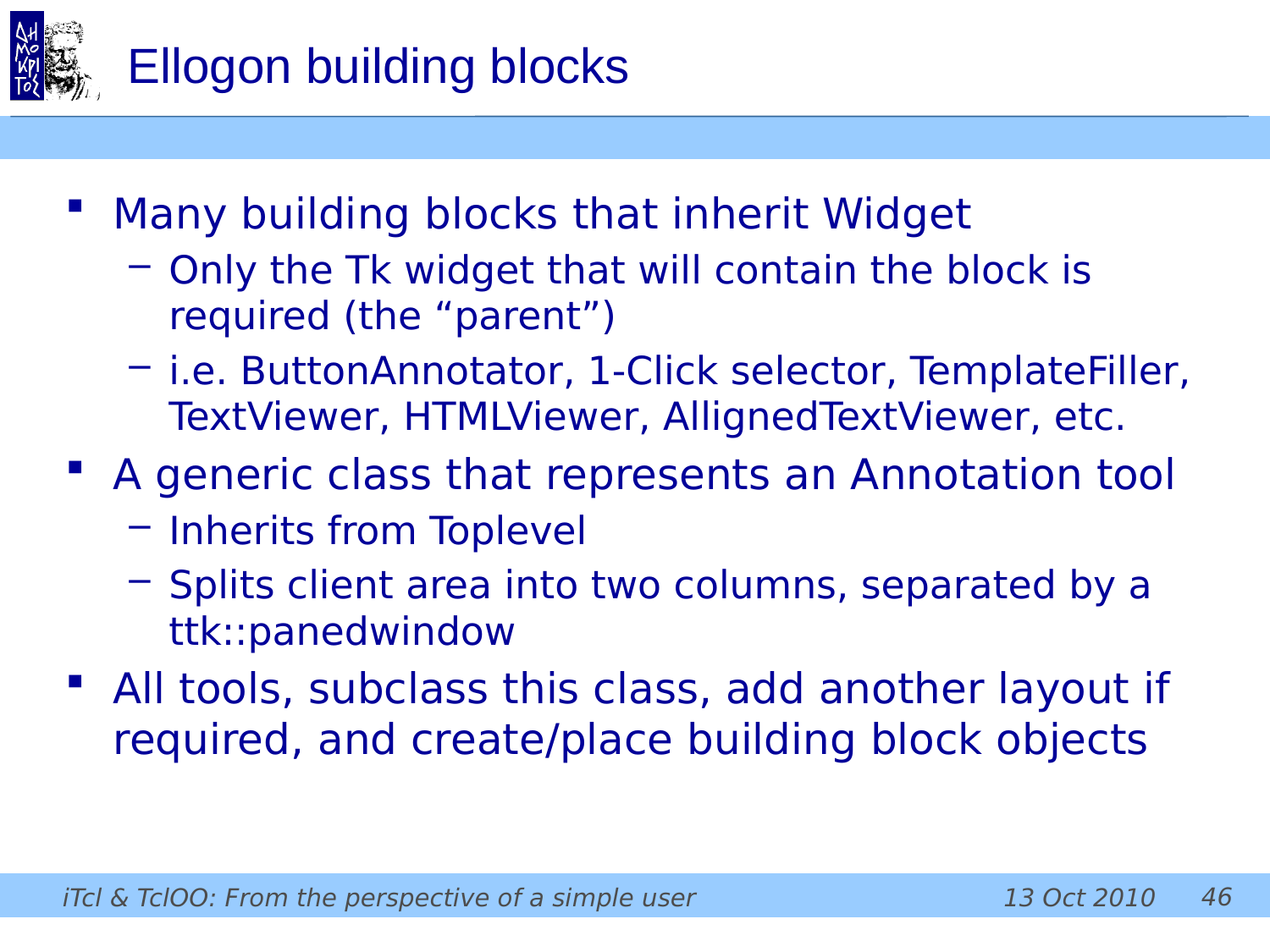

# Ellogon building blocks
Many building blocks that inherit Widget
Only the Tk widget that will contain the block is required (the “parent”)
i.e. ButtonAnnotator, 1-Click selector, TemplateFiller, TextViewer, HTMLViewer, AllignedTextViewer, etc.
A generic class that represents an Annotation tool
Inherits from Toplevel
Splits client area into two columns, separated by a ttk::panedwindow
All tools, subclass this class, add another layout if required, and create/place building block objects
46
iTcl & TclOO: From the perspective of a simple user
13 Oct 2010